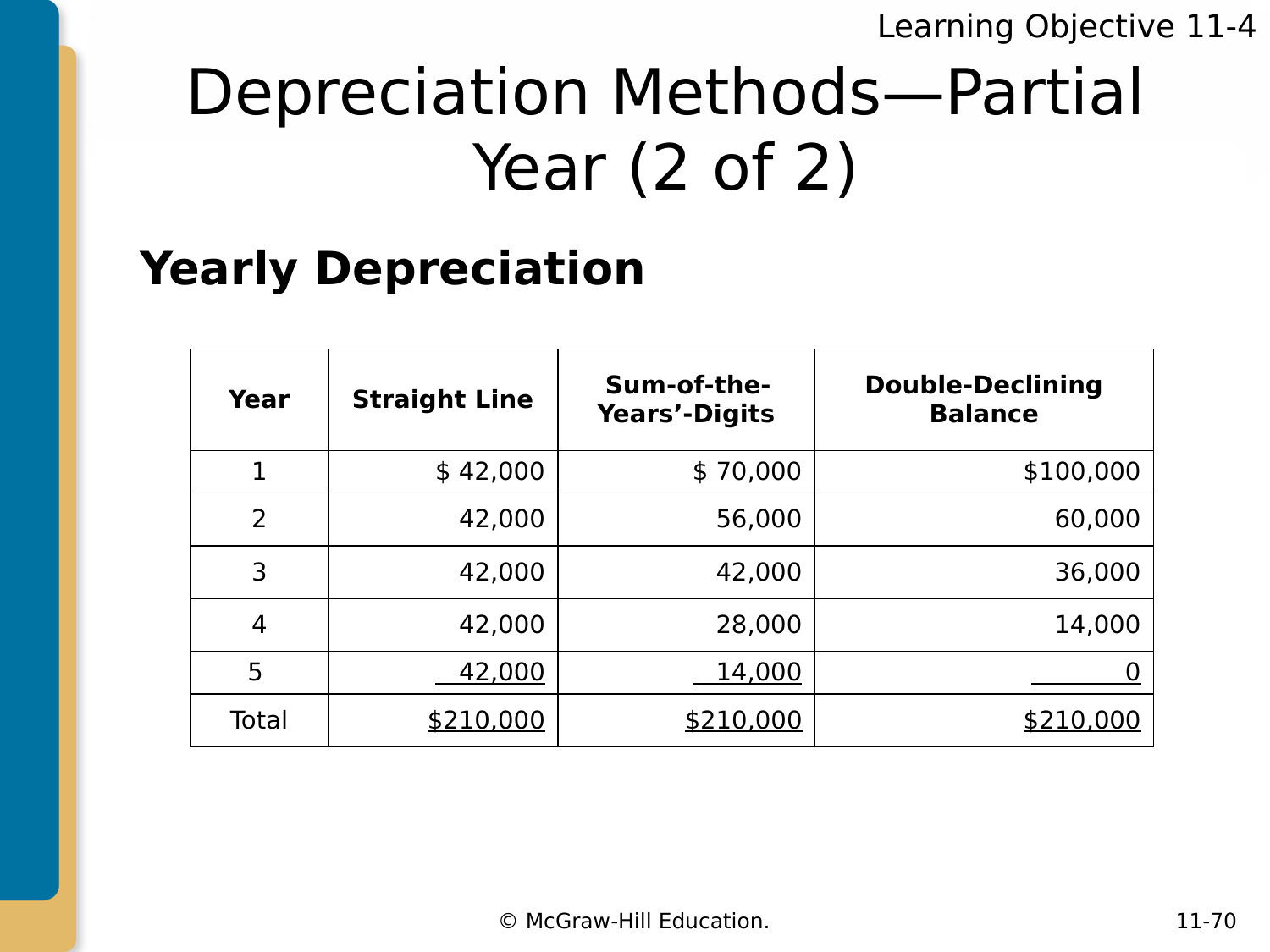

Learning Objective 11-4
# Depreciation Methods—Partial Year (2 of 2)
Yearly Depreciation
| Year | Straight Line | Sum-of-the-Years’-Digits | Double-Declining Balance |
| --- | --- | --- | --- |
| 1 | $ 42,000 | $ 70,000 | $100,000 |
| 2 | 42,000 | 56,000 | 60,000 |
| 3 | 42,000 | 42,000 | 36,000 |
| 4 | 42,000 | 28,000 | 14,000 |
| 5 | 42,000 | 14,000 | 0 |
| Total | $210,000 | $210,000 | $210,000 |